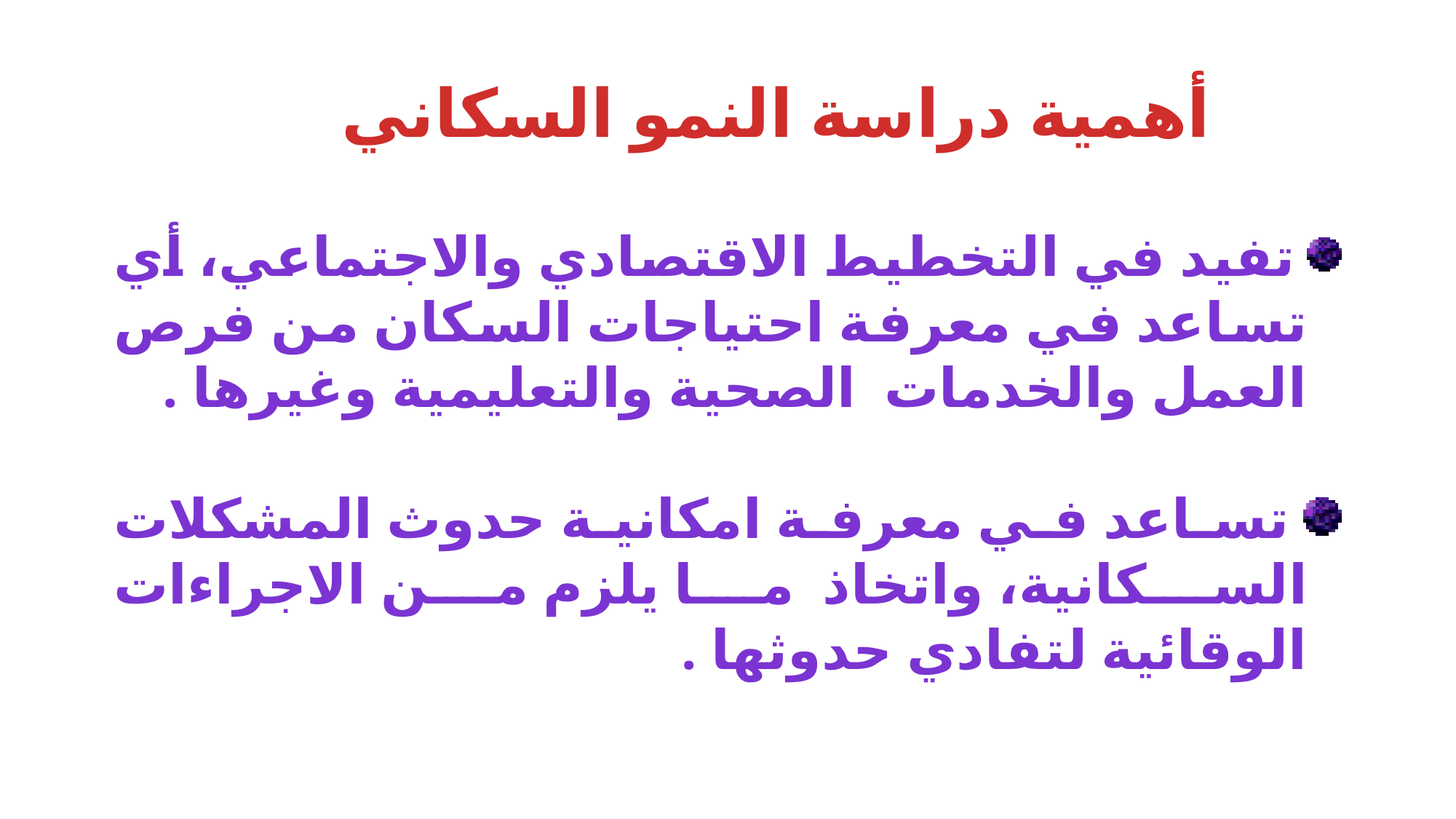

أهمية دراسة النمو السكاني
 تفيد في التخطيط الاقتصادي والاجتماعي، أي تساعد في معرفة احتياجات السكان من فرص العمل والخدمات  الصحية والتعليمية وغيرها .

 تساعد في معرفة امكانية حدوث المشكلات السكانية، واتخاذ  ما يلزم من الاجراءات الوقائية لتفادي حدوثها .